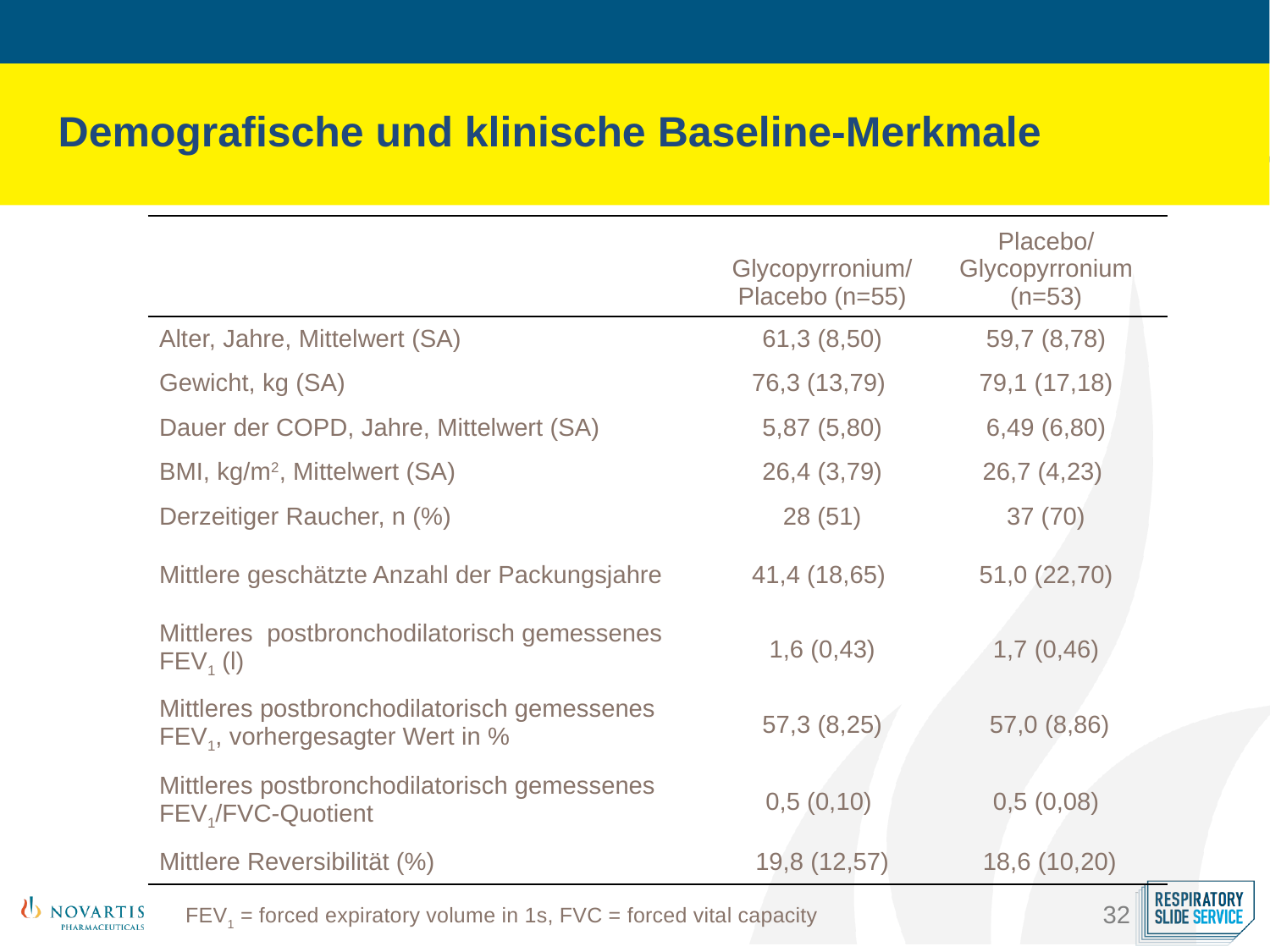

Demografische und klinische Baseline-Merkmale
|  | Glycopyrronium/Placebo (n=55) | Placebo/Glycopyrronium (n=53) |
| --- | --- | --- |
| Alter, Jahre, Mittelwert (SA) | 61,3 (8,50) | 59,7 (8,78) |
| Gewicht, kg (SA) | 76,3 (13,79) | 79,1 (17,18) |
| Dauer der COPD, Jahre, Mittelwert (SA) | 5,87 (5,80) | 6,49 (6,80) |
| BMI, kg/m2, Mittelwert (SA) | 26,4 (3,79) | 26,7 (4,23) |
| Derzeitiger Raucher, n (%) | 28 (51) | 37 (70) |
| Mittlere geschätzte Anzahl der Packungsjahre | 41,4 (18,65) | 51,0 (22,70) |
| Mittleres postbronchodilatorisch gemessenes FEV1 (l) | 1,6 (0,43) | 1,7 (0,46) |
| Mittleres postbronchodilatorisch gemessenes FEV1, vorhergesagter Wert in % | 57,3 (8,25) | 57,0 (8,86) |
| Mittleres postbronchodilatorisch gemessenes FEV1/FVC-Quotient | 0,5 (0,10) | 0,5 (0,08) |
| Mittlere Reversibilität (%) | 19,8 (12,57) | 18,6 (10,20) |
FEV1 = forced expiratory volume in 1s, FVC = forced vital capacity